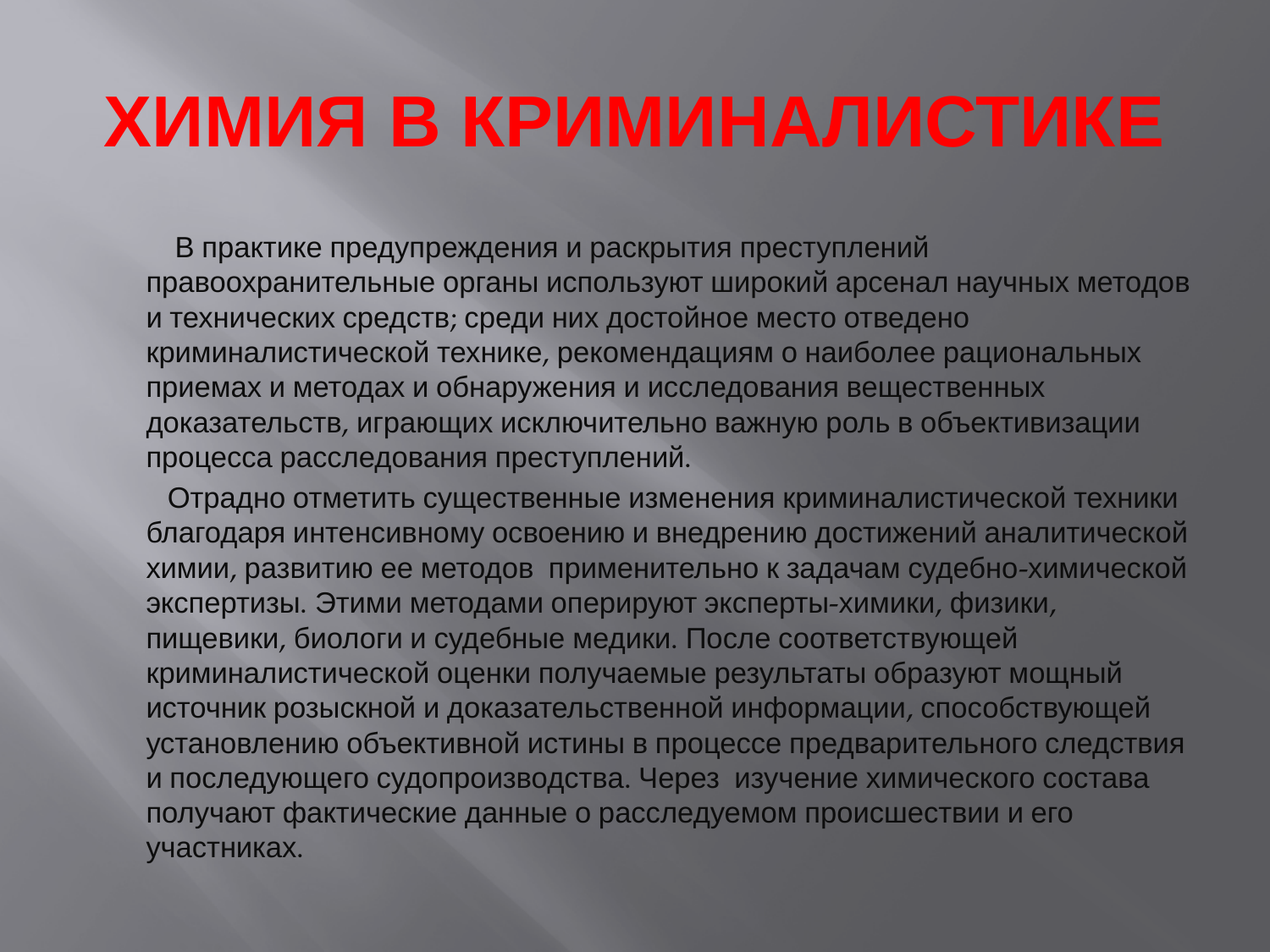

# Химия в криминалистике
           В практике предупреждения и раскрытия преступлений правоохранительные органы используют широкий арсенал научных методов и технических средств; среди них достойное место отведено криминалистической технике, рекомендациям о наиболее рациональных приемах и методах и обнаружения и исследования вещественных доказательств, играющих исключительно важную роль в объективизации процесса расследования преступлений.
          Отрадно отметить существенные изменения криминалистической техники благодаря интенсивному освоению и внедрению достижений аналитической химии, развитию ее методов  применительно к задачам судебно-химической экспертизы. Этими методами оперируют эксперты-химики, физики, пищевики, биологи и судебные медики. После соответствующей криминалистической оценки получаемые результаты образуют мощный источник розыскной и доказательственной информации, способствующей установлению объективной истины в процессе предварительного следствия и последующего судопроизводства. Через  изучение химического состава получают фактические данные о расследуемом происшествии и его участниках.